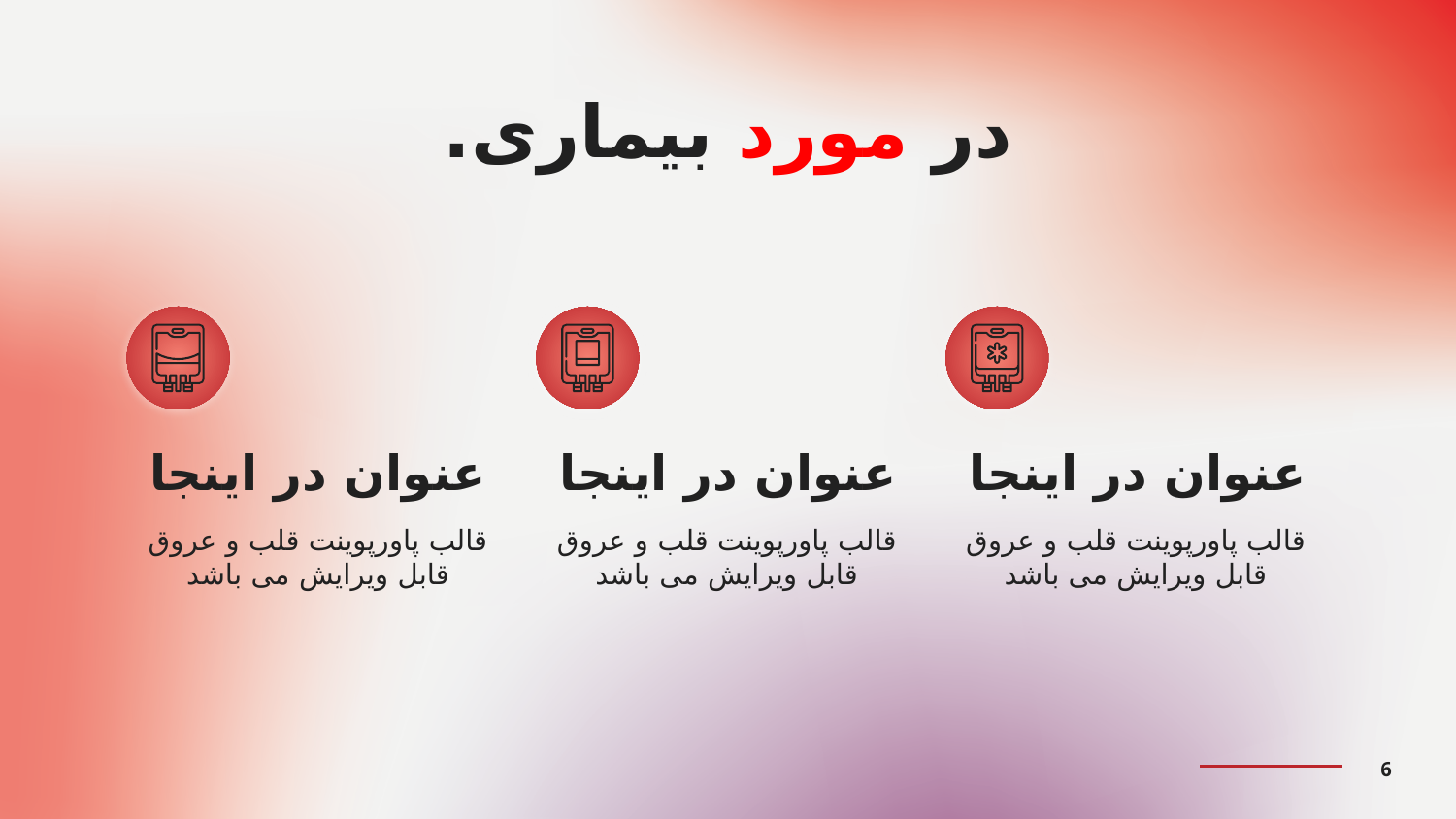

# در مورد بیماری.

عنوان در اینجا
عنوان در اینجا
عنوان در اینجا
قالب پاورپوینت قلب و عروق قابل ویرایش می باشد
قالب پاورپوینت قلب و عروق قابل ویرایش می باشد
قالب پاورپوینت قلب و عروق قابل ویرایش می باشد
6